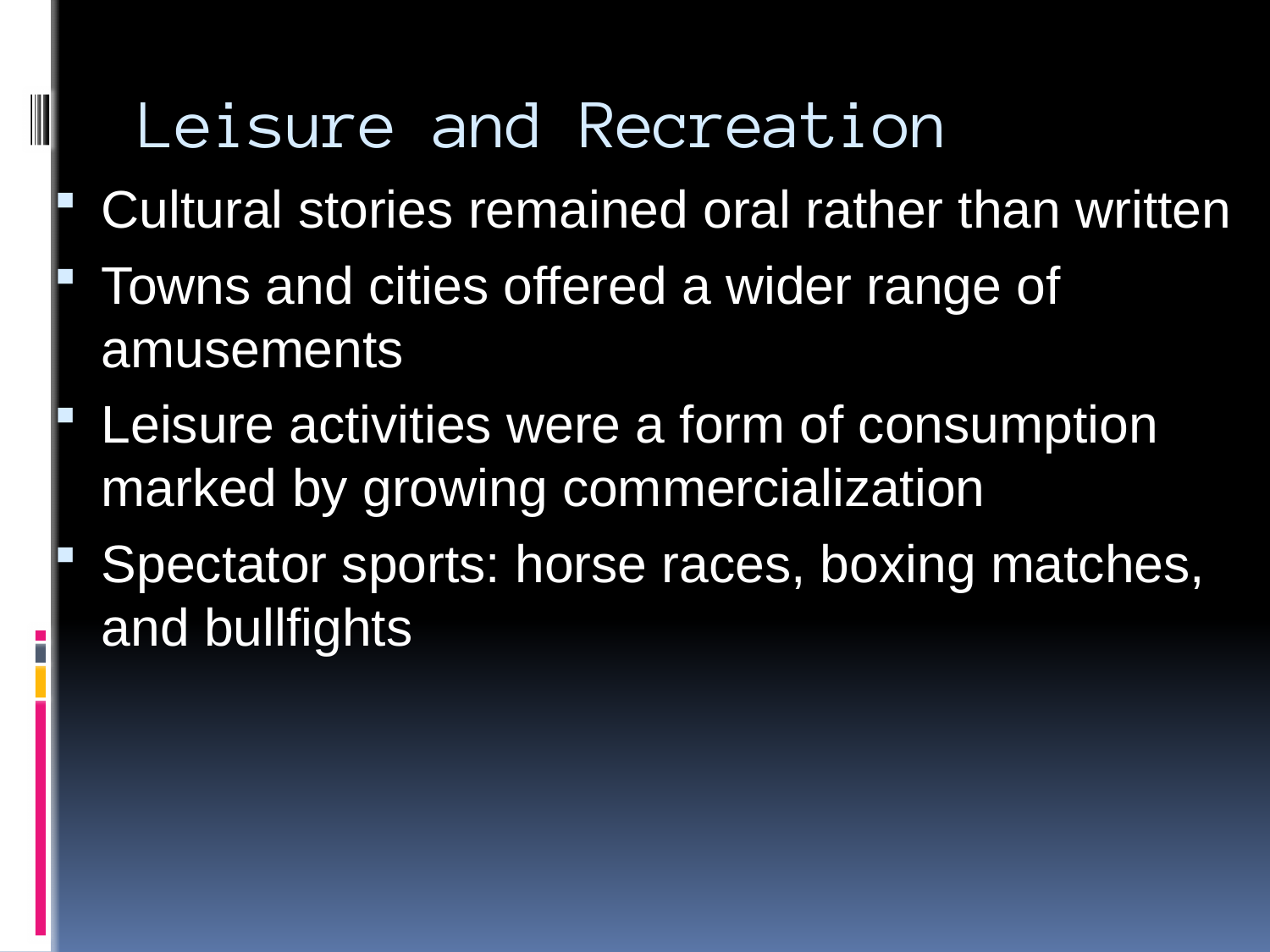

# Leisure and Recreation
Cultural stories remained oral rather than written
Towns and cities offered a wider range of amusements
Leisure activities were a form of consumption marked by growing commercialization
Spectator sports: horse races, boxing matches, and bullfights